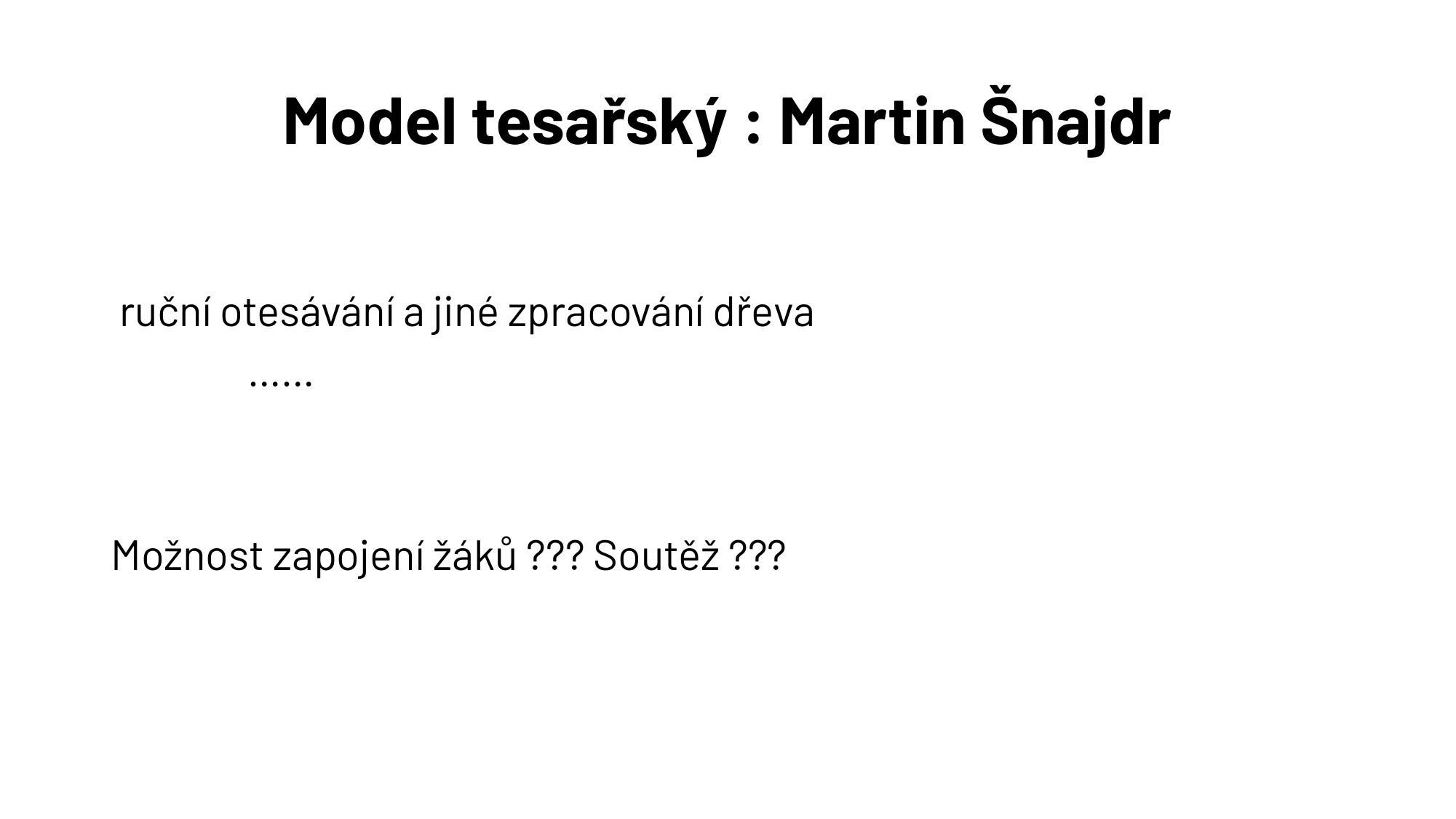

# Model tesařský : Martin Šnajdr

 ruční otesávání a jiné zpracování dřeva
                ……

Možnost zapojení žáků ??? Soutěž ???